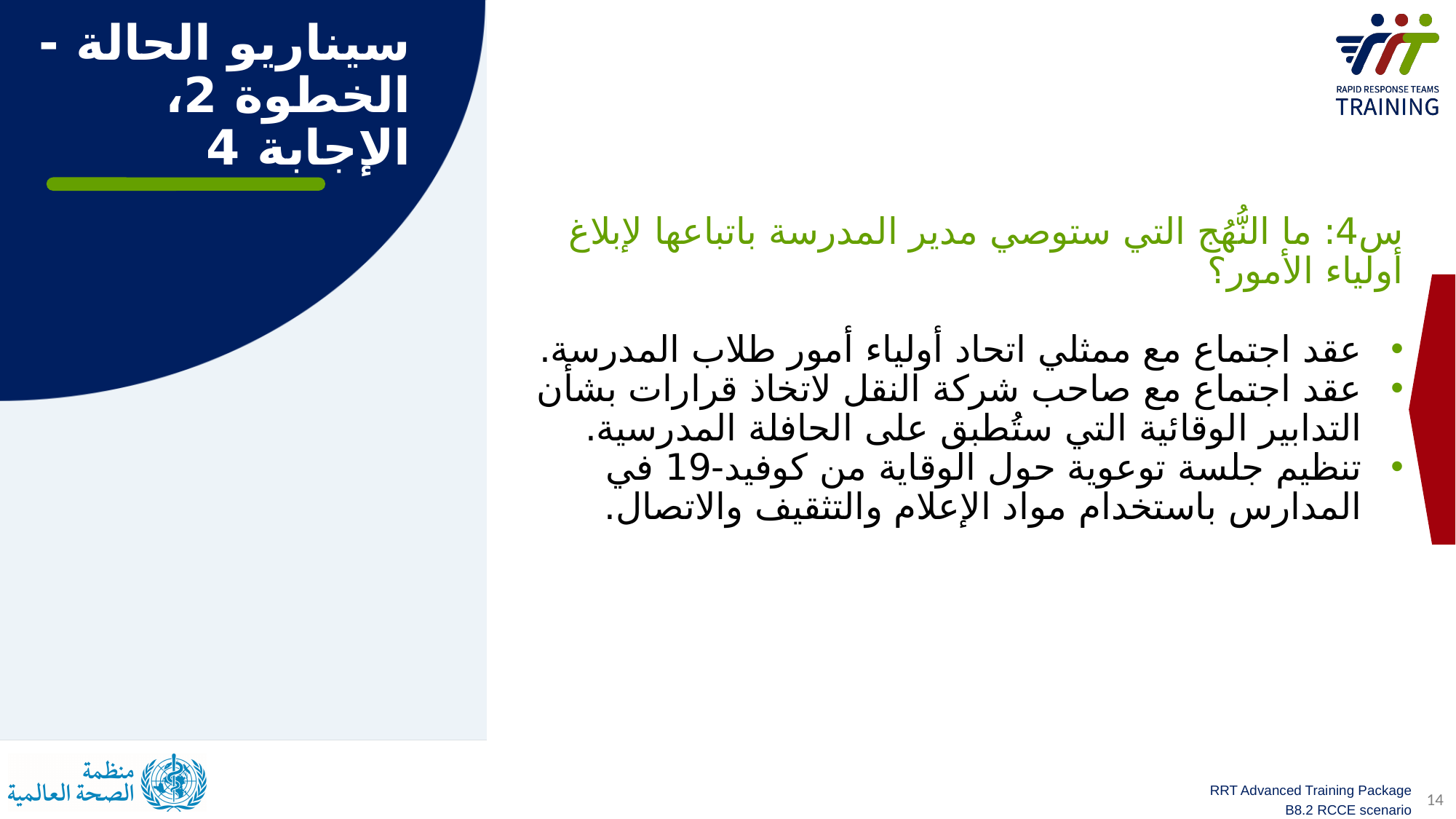

سيناريو الحالة - الخطوة 2، الإجابة 4
س4: ما النُّهُج التي ستوصي مدير المدرسة باتباعها لإبلاغ أولياء الأمور؟

عقد اجتماع مع ممثلي اتحاد أولياء أمور طلاب المدرسة.
عقد اجتماع مع صاحب شركة النقل لاتخاذ قرارات بشأن التدابير الوقائية التي ستُطبق على الحافلة المدرسية.
تنظيم جلسة توعوية حول الوقاية من كوفيد-19 في المدارس باستخدام مواد الإعلام والتثقيف والاتصال.